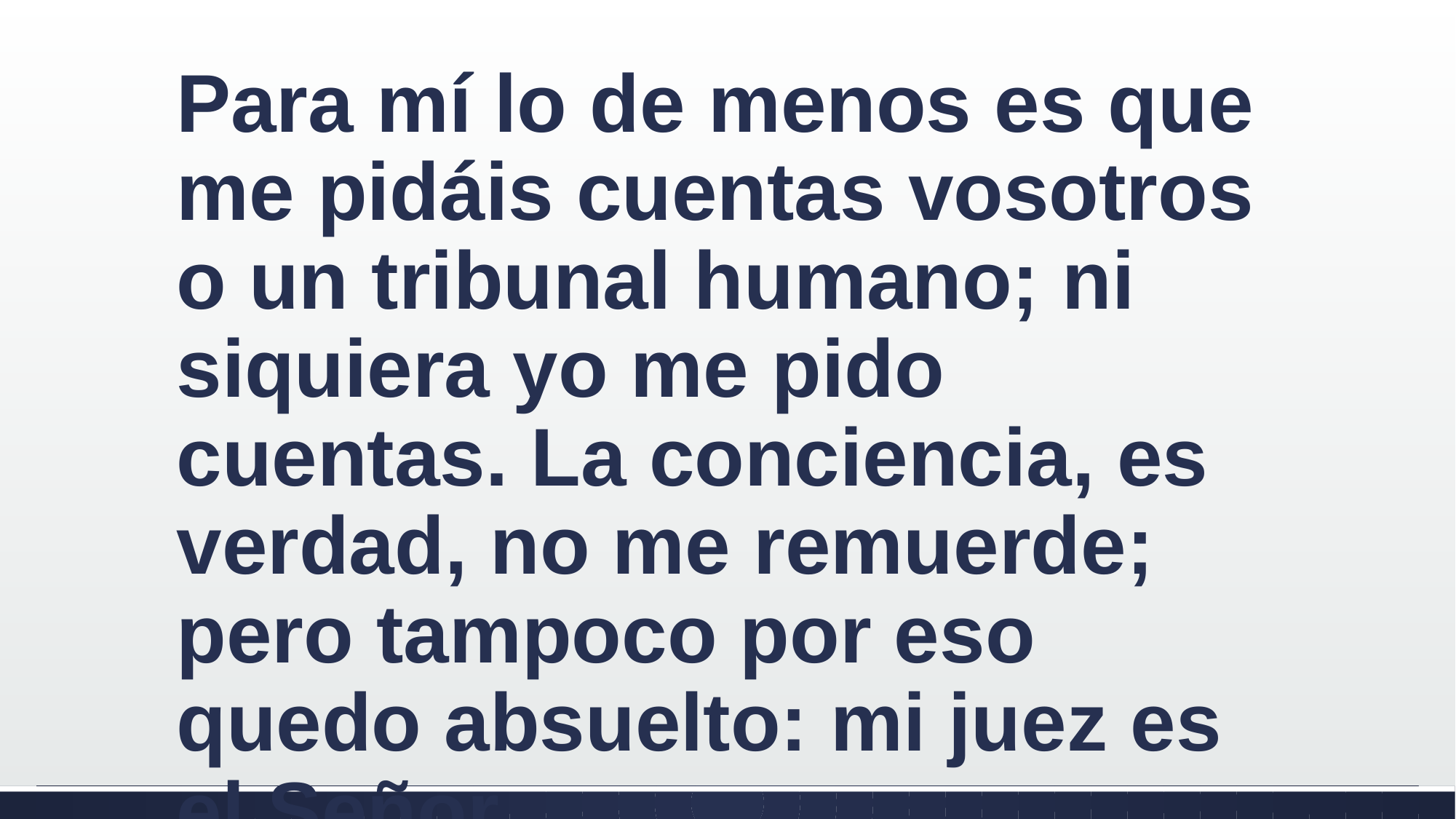

#
Para mí lo de menos es que me pidáis cuentas vosotros o un tribunal humano; ni siquiera yo me pido cuentas. La conciencia, es verdad, no me remuerde; pero tampoco por eso quedo absuelto: mi juez es el Señor.